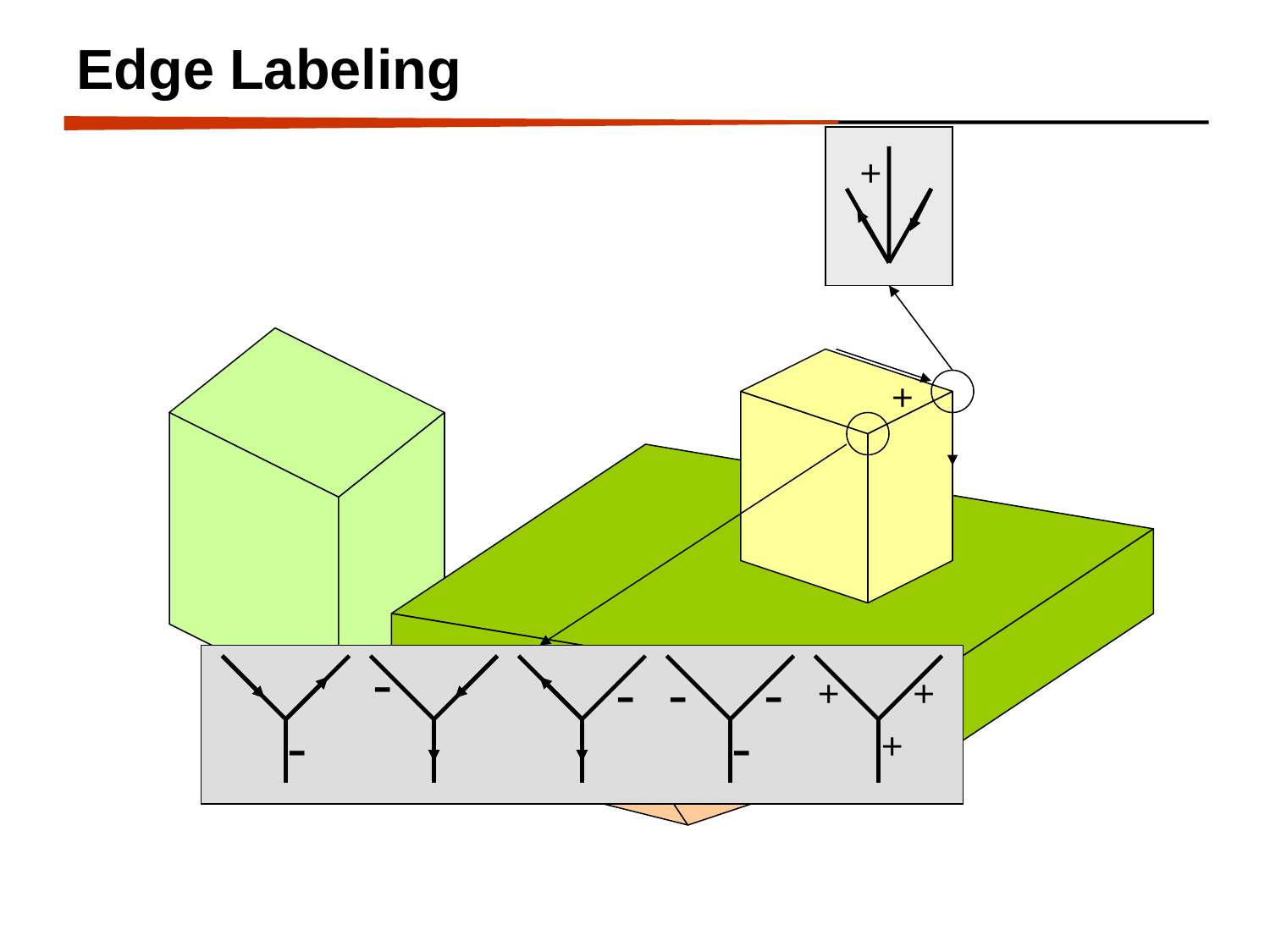

# Edge Labeling

+

+

-

-

-

-

-
-

+
+
+